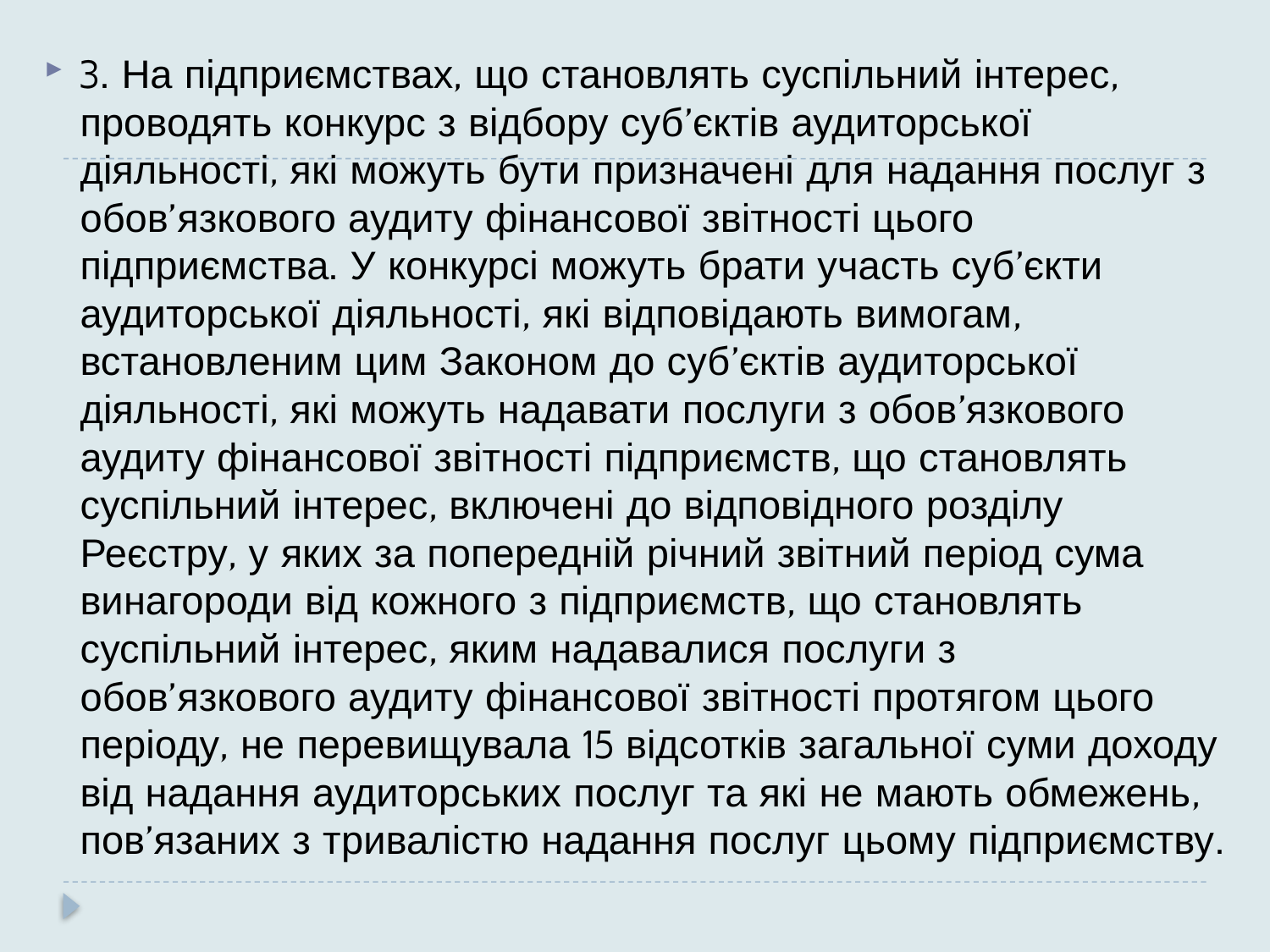

3. На підприємствах, що становлять суспільний інтерес, проводять конкурс з відбору суб’єктів аудиторської діяльності, які можуть бути призначені для надання послуг з обов’язкового аудиту фінансової звітності цього підприємства. У конкурсі можуть брати участь суб’єкти аудиторської діяльності, які відповідають вимогам, встановленим цим Законом до суб’єктів аудиторської діяльності, які можуть надавати послуги з обов’язкового аудиту фінансової звітності підприємств, що становлять суспільний інтерес, включені до відповідного розділу Реєстру, у яких за попередній річний звітний період сума винагороди від кожного з підприємств, що становлять суспільний інтерес, яким надавалися послуги з обов’язкового аудиту фінансової звітності протягом цього періоду, не перевищувала 15 відсотків загальної суми доходу від надання аудиторських послуг та які не мають обмежень, пов’язаних з тривалістю надання послуг цьому підприємству.